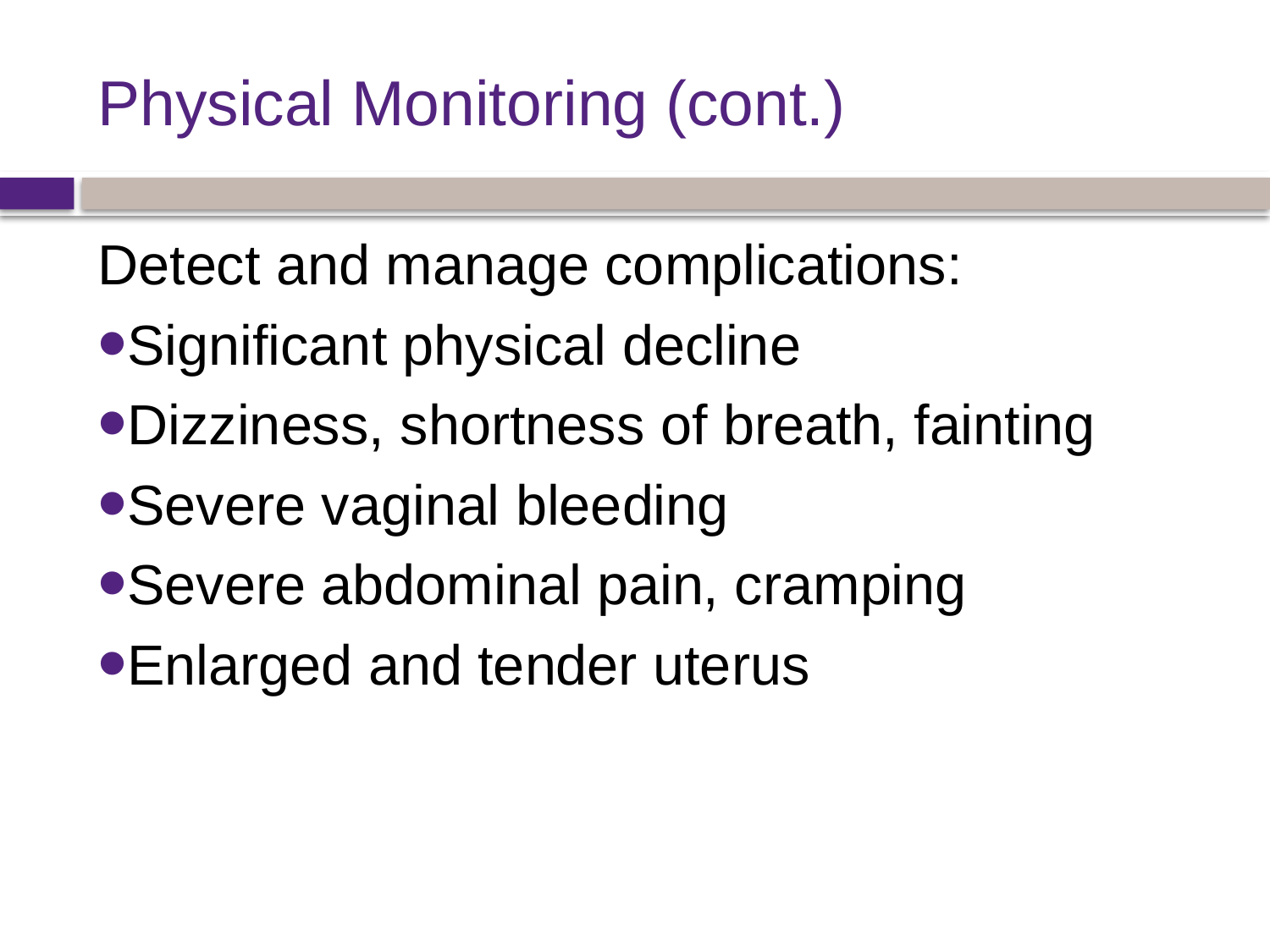

# Physical Monitoring (cont.)
Detect and manage complications:
Significant physical decline
Dizziness, shortness of breath, fainting
Severe vaginal bleeding
Severe abdominal pain, cramping
Enlarged and tender uterus